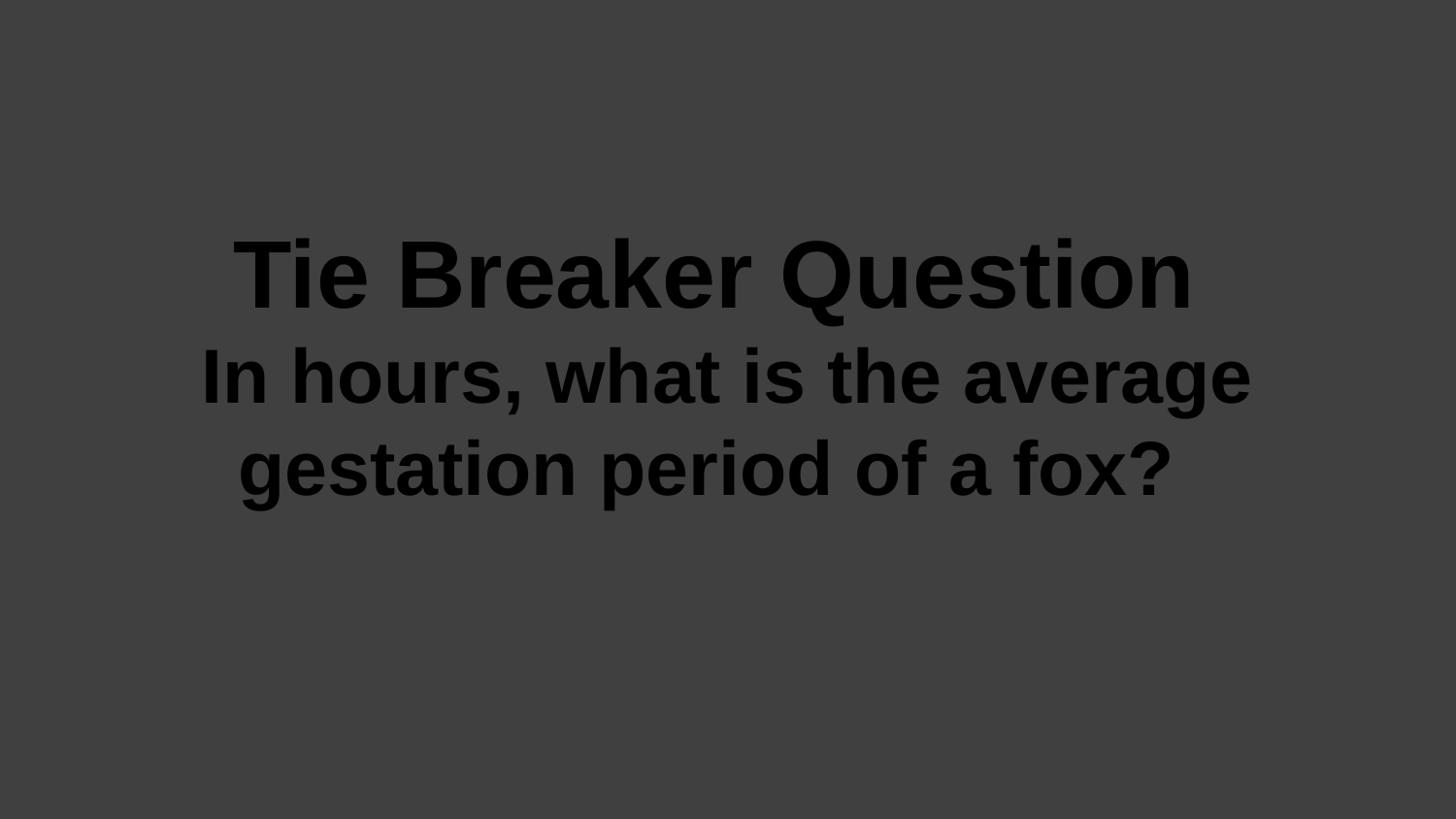

# Tie Breaker Question In hours, what is the average gestation period of a fox?